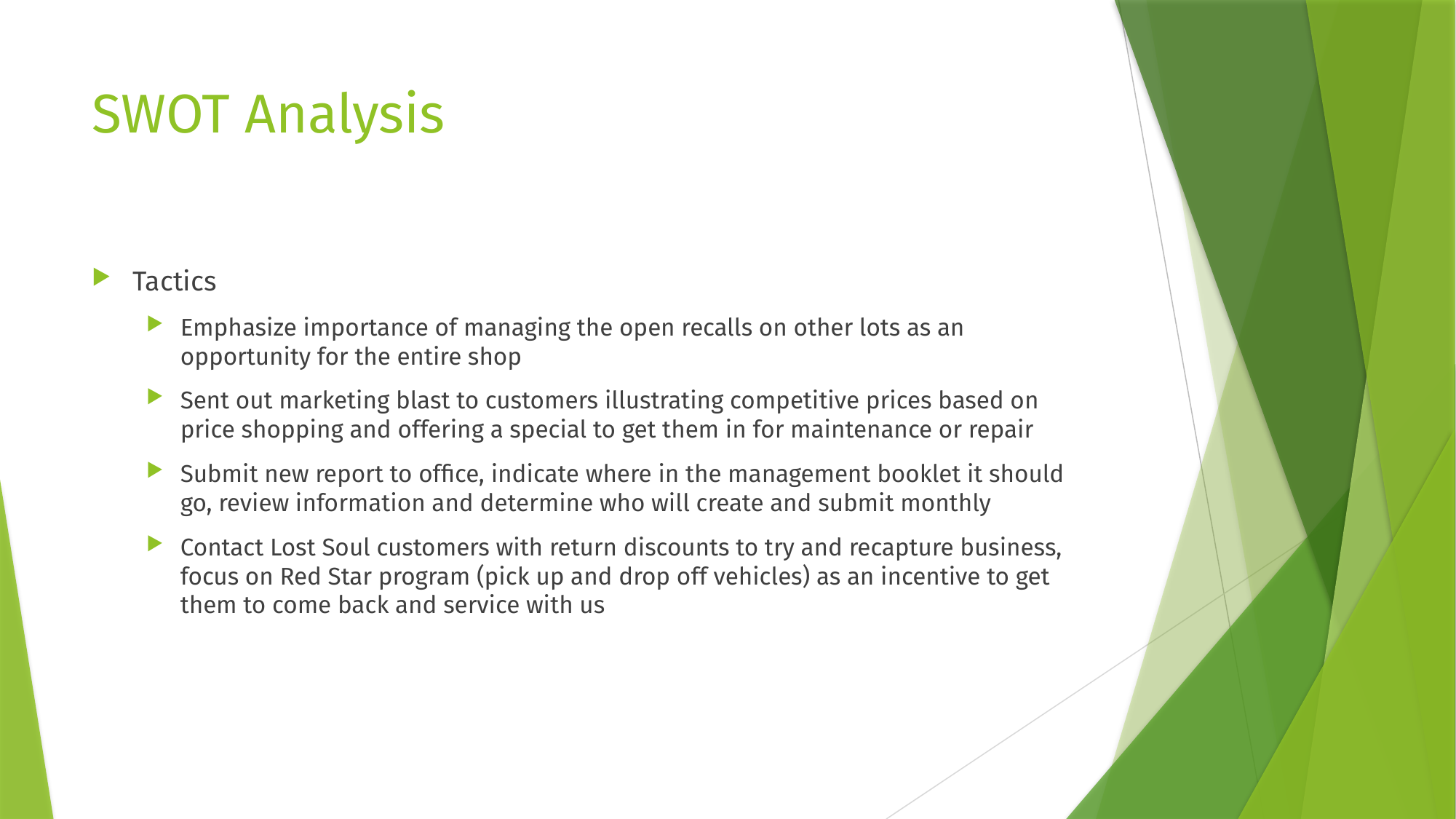

# SWOT Analysis
Tactics
Emphasize importance of managing the open recalls on other lots as an opportunity for the entire shop
Sent out marketing blast to customers illustrating competitive prices based on price shopping and offering a special to get them in for maintenance or repair
Submit new report to office, indicate where in the management booklet it should go, review information and determine who will create and submit monthly
Contact Lost Soul customers with return discounts to try and recapture business, focus on Red Star program (pick up and drop off vehicles) as an incentive to get them to come back and service with us